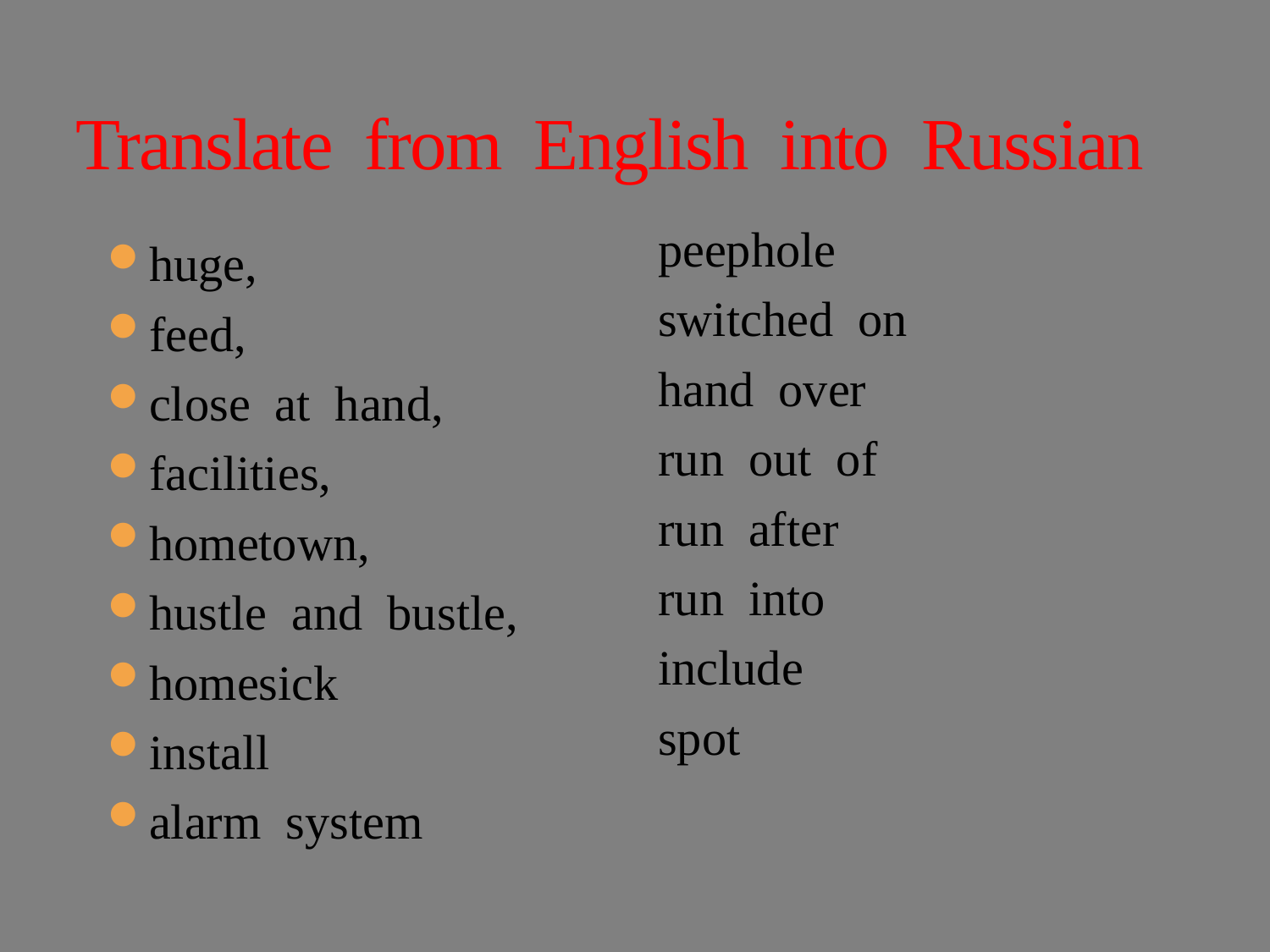

# Translate  from  English  into  Russian
peephole
switched  on
hand  over
run  out  of
run  after
run  into
include
spot
huge,
feed,
close  at  hand,
facilities,
hometown,
hustle  and  bustle,
homesick
install
alarm  system